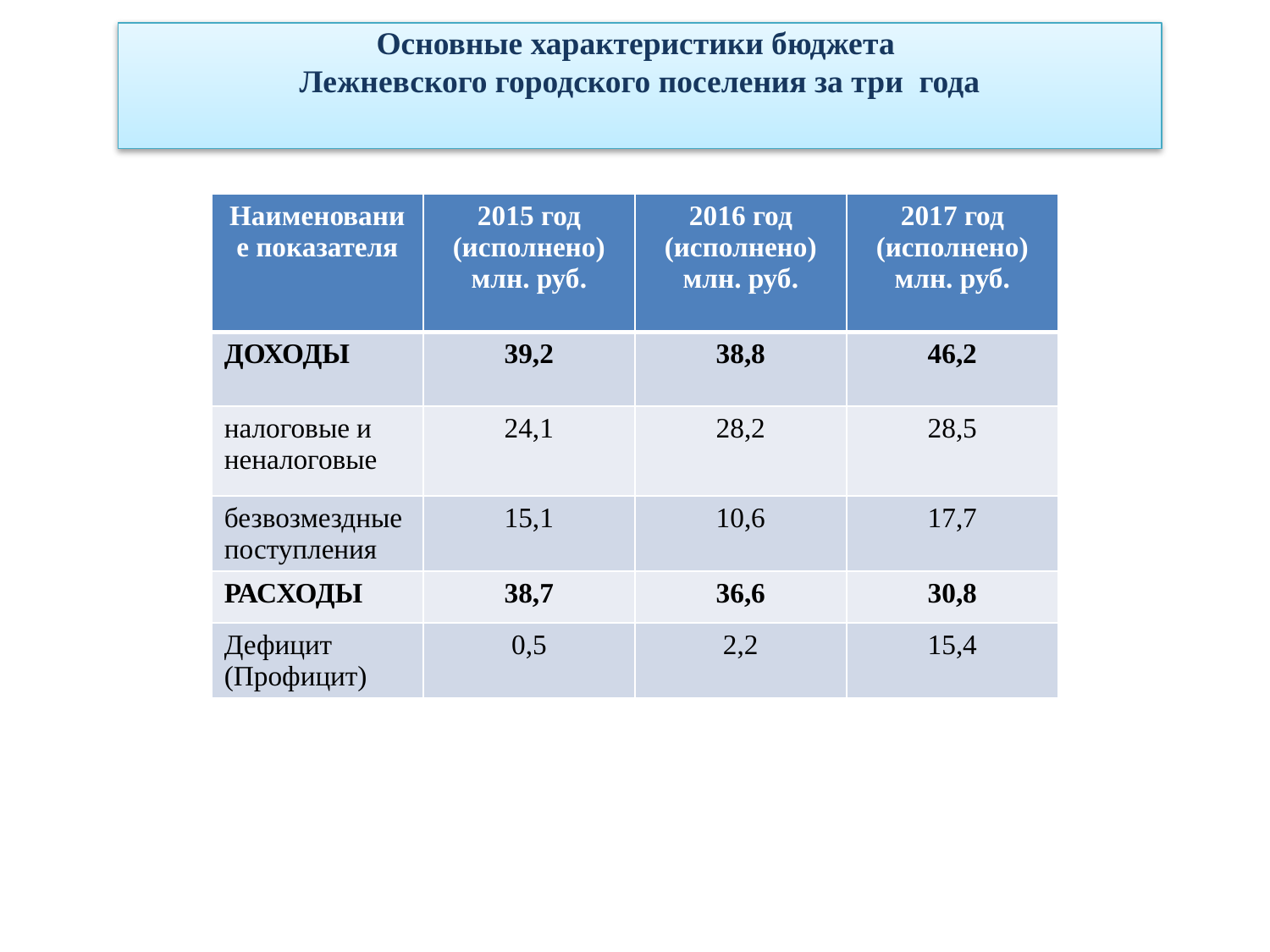

Основные характеристики бюджета
Лежневского городского поселения за три  года
| Наименование показателя | 2015 год (исполнено) млн. руб. | 2016 год (исполнено) млн. руб. | 2017 год (исполнено) млн. руб. |
| --- | --- | --- | --- |
| ДОХОДЫ | 39,2 | 38,8 | 46,2 |
| налоговые и неналоговые | 24,1 | 28,2 | 28,5 |
| безвозмездные поступления | 15,1 | 10,6 | 17,7 |
| РАСХОДЫ | 38,7 | 36,6 | 30,8 |
| Дефицит (Профицит) | 0,5 | 2,2 | 15,4 |